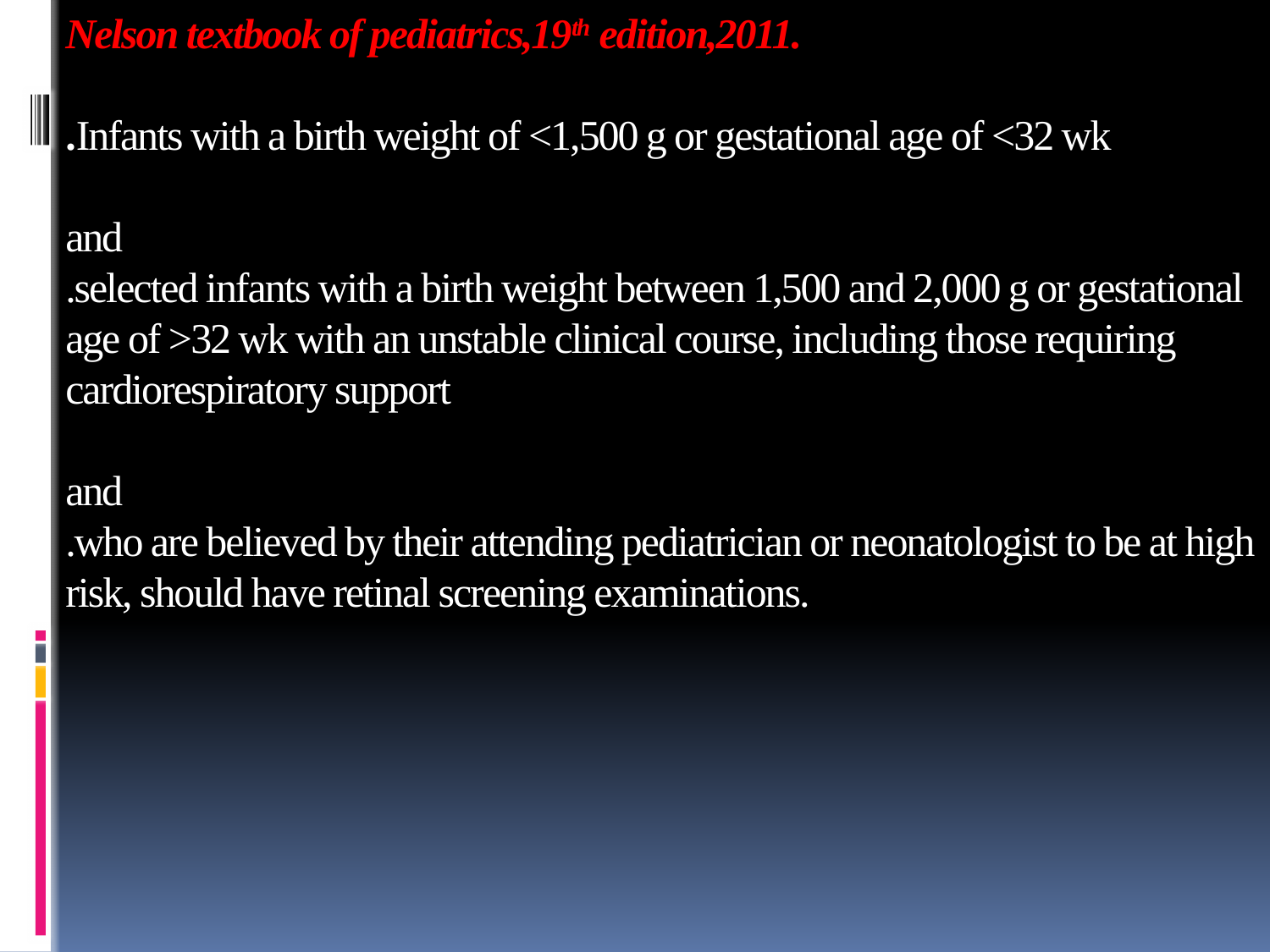

# Nelson textbook of pediatrics,19th edition,2011. .Infants with a birth weight of <1,500 g or gestational age of <32 wk and .selected infants with a birth weight between 1,500 and 2,000 g or gestational age of >32 wk with an unstable clinical course, including those requiring cardiorespiratory support and .who are believed by their attending pediatrician or neonatologist to be at high risk, should have retinal screening examinations.